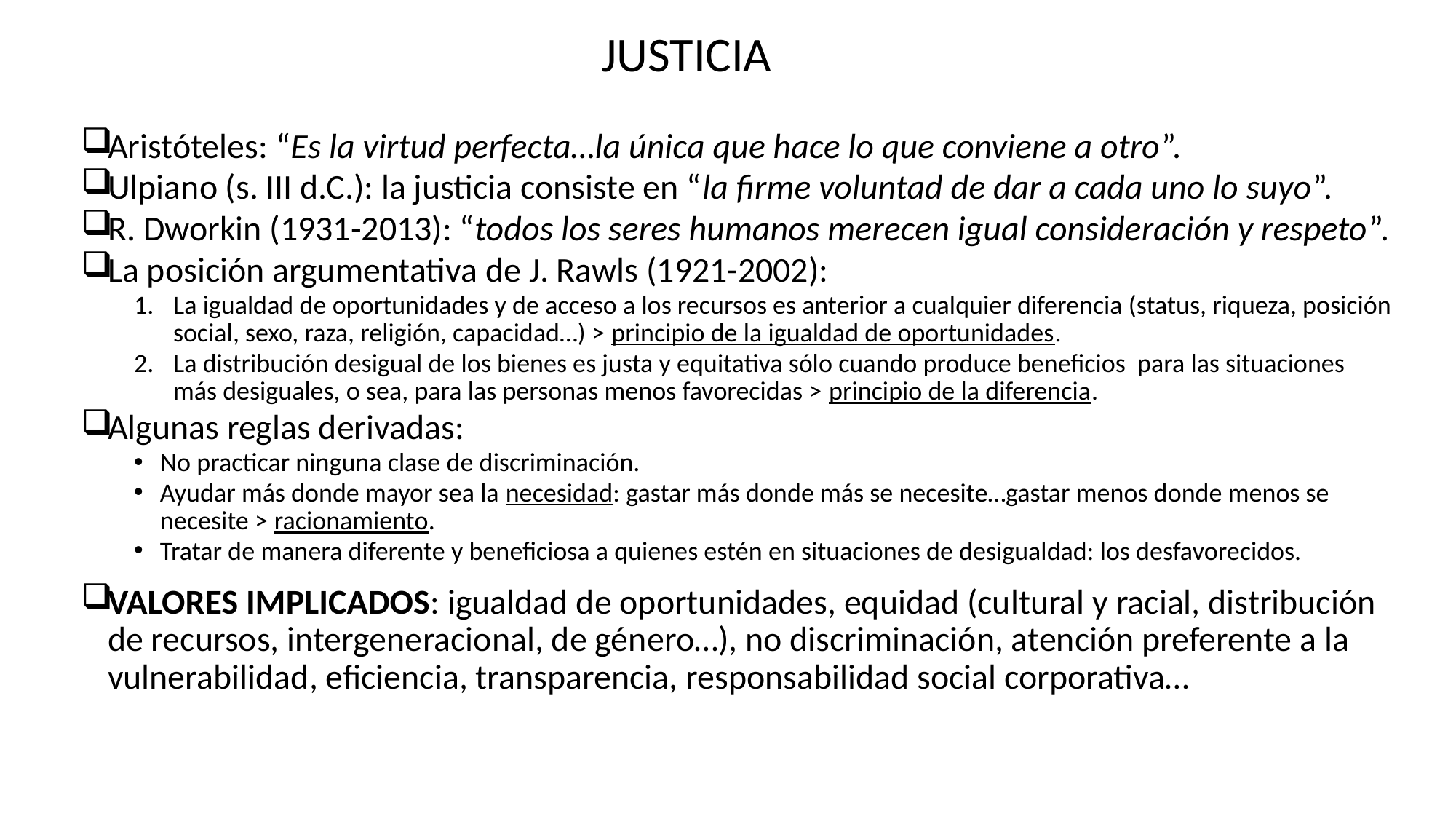

# JUSTICIA

Aristóteles: “Es la virtud perfecta…la única que hace lo que conviene a otro”.
Ulpiano (s. III d.C.): la justicia consiste en “la firme voluntad de dar a cada uno lo suyo”.
R. Dworkin (1931-2013): “todos los seres humanos merecen igual consideración y respeto”.
La posición argumentativa de J. Rawls (1921-2002):
La igualdad de oportunidades y de acceso a los recursos es anterior a cualquier diferencia (status, riqueza, posición social, sexo, raza, religión, capacidad…) > principio de la igualdad de oportunidades.
La distribución desigual de los bienes es justa y equitativa sólo cuando produce beneficios  para las situaciones más desiguales, o sea, para las personas menos favorecidas > principio de la diferencia.
Algunas reglas derivadas:
No practicar ninguna clase de discriminación.
Ayudar más donde mayor sea la necesidad: gastar más donde más se necesite…gastar menos donde menos se necesite > racionamiento.
Tratar de manera diferente y beneficiosa a quienes estén en situaciones de desigualdad: los desfavorecidos.

VALORES IMPLICADOS: igualdad de oportunidades, equidad (cultural y racial, distribución de recursos, intergeneracional, de género…), no discriminación, atención preferente a la vulnerabilidad, eficiencia, transparencia, responsabilidad social corporativa…